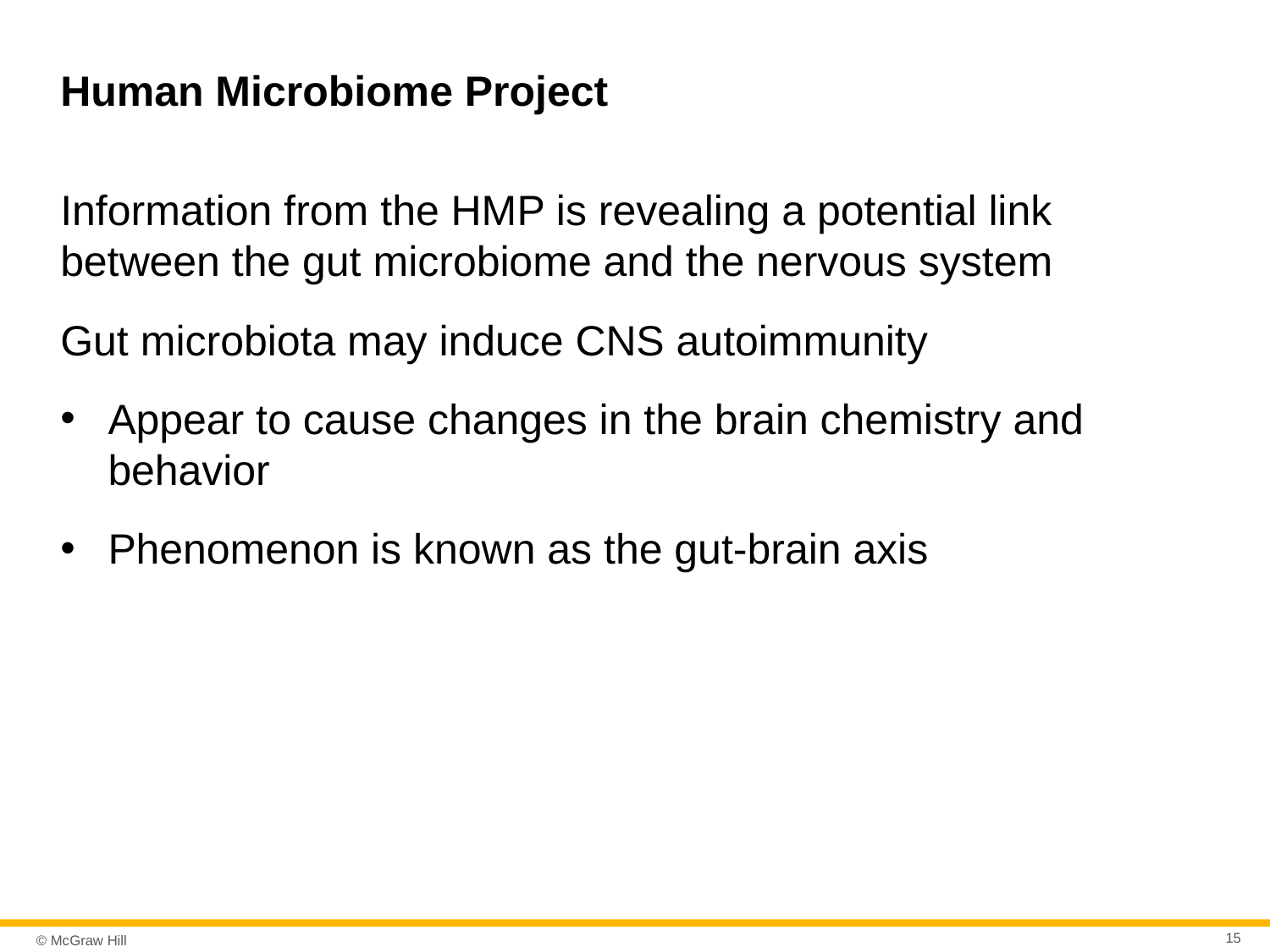

# Human Microbiome Project
Information from the HMP is revealing a potential link between the gut microbiome and the nervous system
Gut microbiota may induce CNS autoimmunity
Appear to cause changes in the brain chemistry and behavior
Phenomenon is known as the gut-brain axis